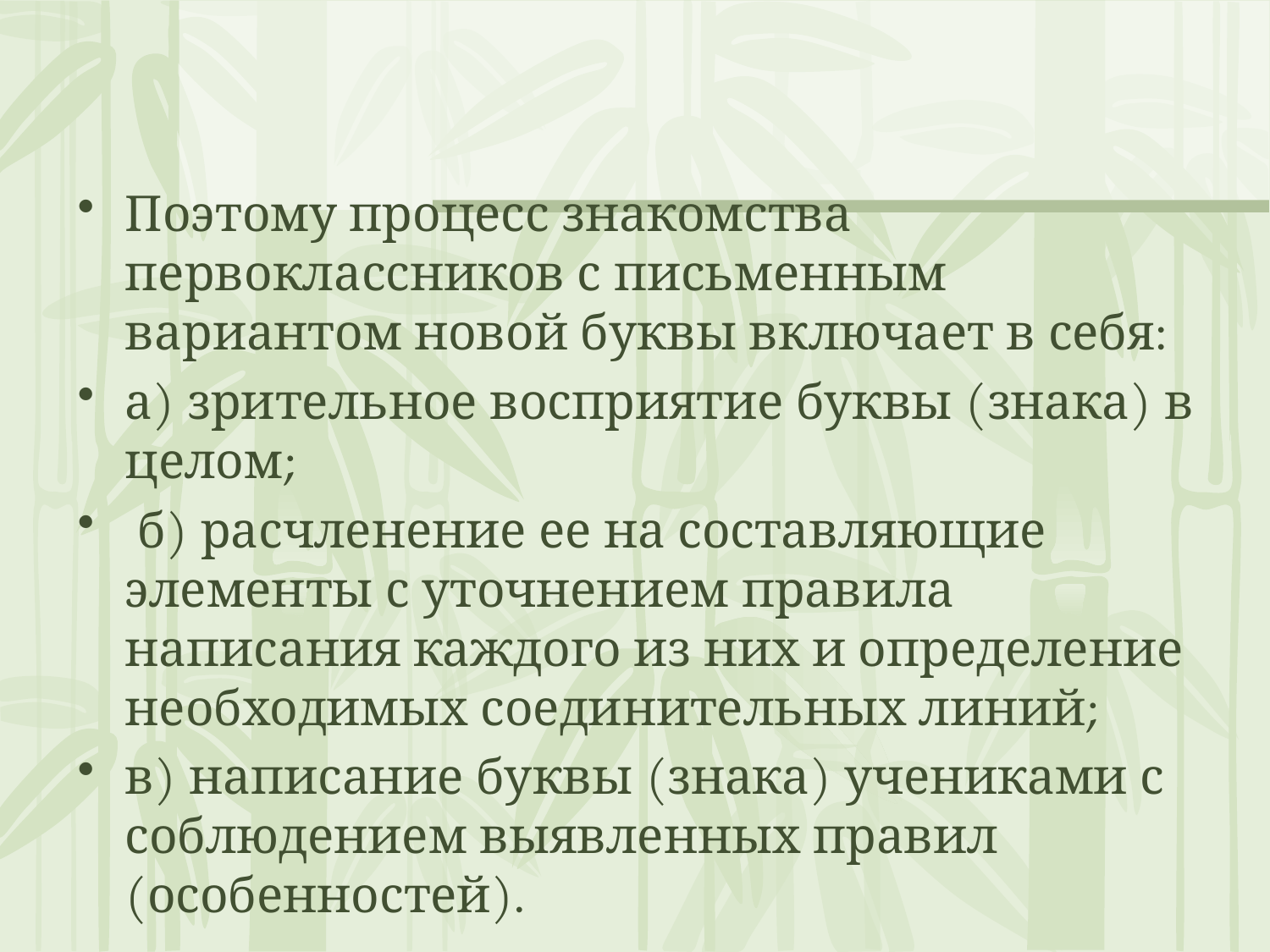

#
Поэтому процесс знакомства первоклассников с письменным вариантом новой буквы включает в себя:
а) зрительное восприятие буквы (знака) в целом;
 б) расчленение ее на составляющие элементы с уточнением правила написания каждого из них и определение необходимых соединительных линий;
в) написание буквы (знака) учениками с соблюдением выявленных правил (особенностей).